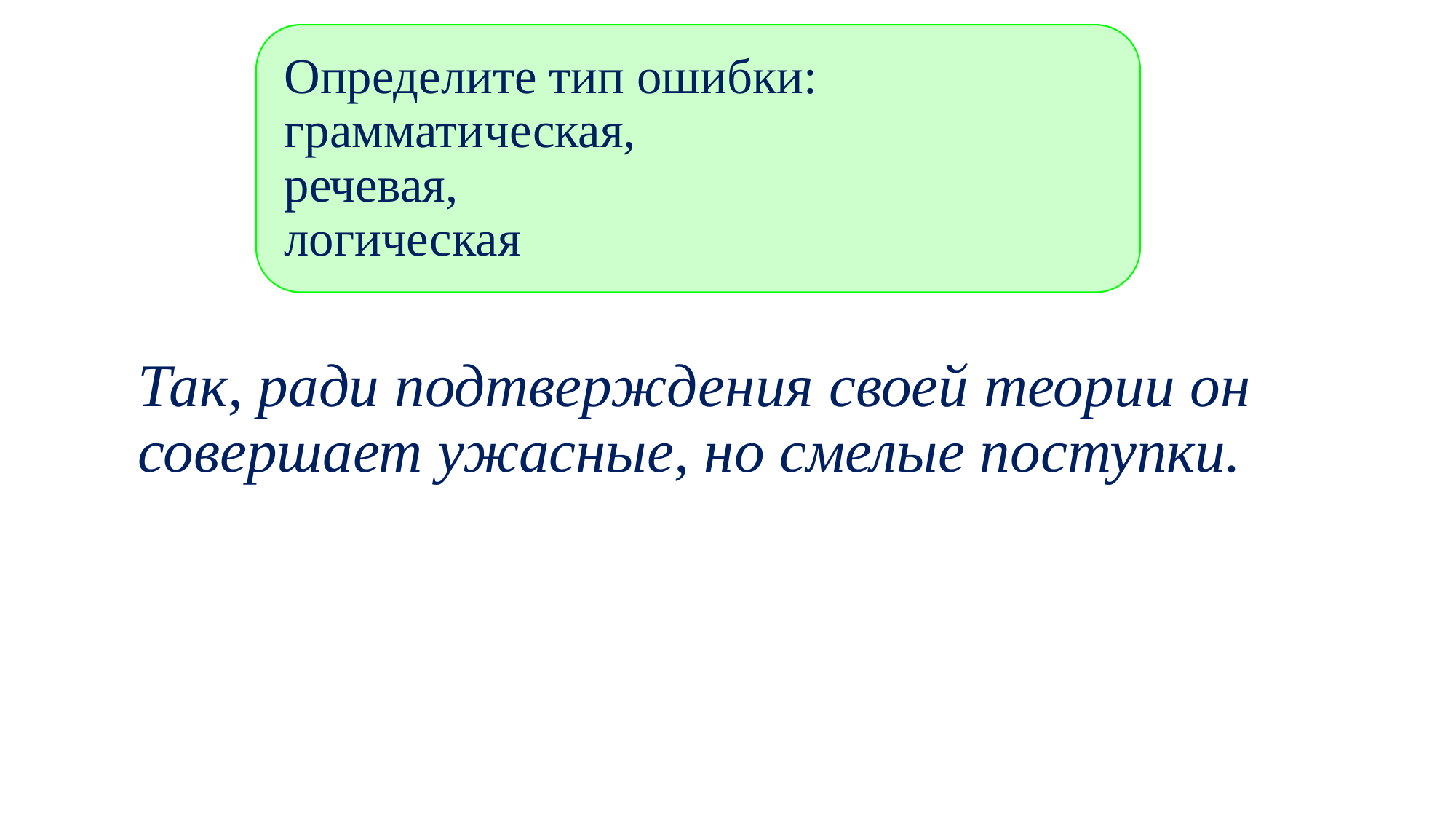

Определите тип ошибки:
грамматическая,
речевая,
логическая
Так, ради подтверждения своей теории он совершает ужасные, но смелые поступки.